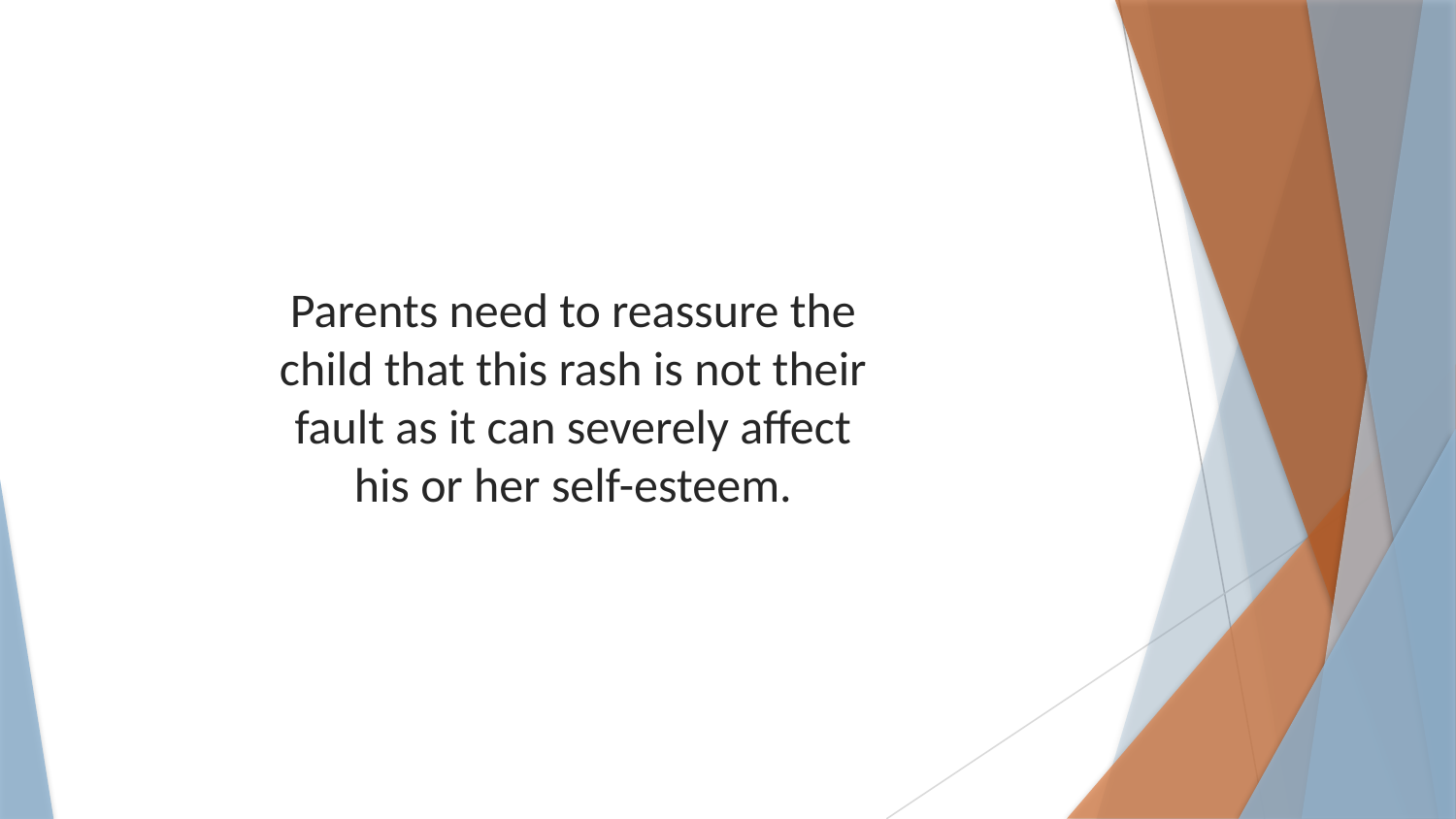

Parents need to reassure the child that this rash is not their fault as it can severely affect his or her self-esteem.